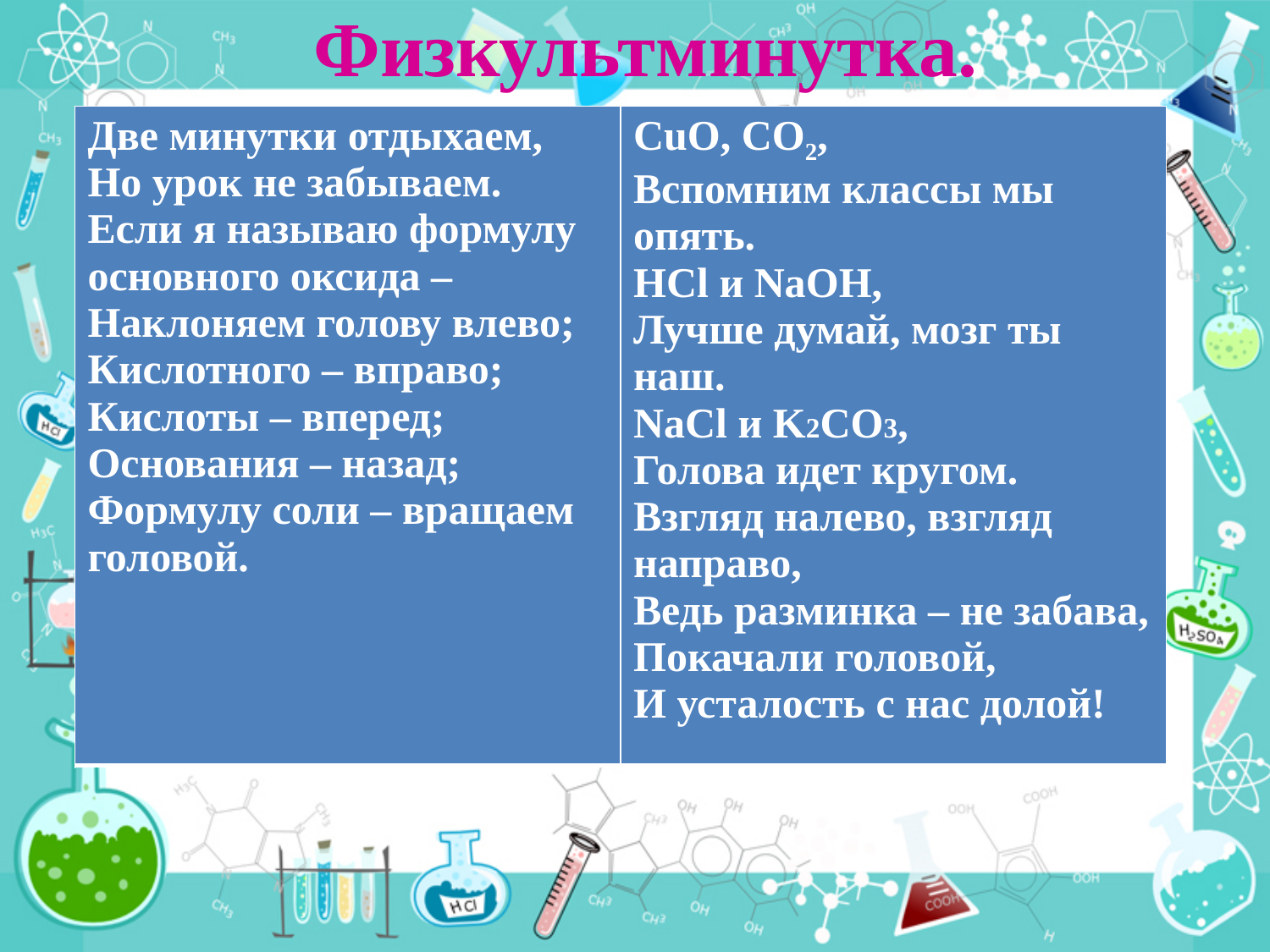

# Физкультминутка.
| Две минутки отдыхаем, Но урок не забываем. Если я называю формулу основного оксида – Наклоняем голову влево; Кислотного – вправо; Кислоты – вперед; Основания – назад; Формулу соли – вращаем головой. | CuO, CO2, Вспомним классы мы опять. HСl и NaOH, Лучше думай, мозг ты наш. NaCl и K2CO3, Голова идет кругом. Взгляд налево, взгляд направо, Ведь разминка – не забава, Покачали головой, И усталость с нас долой! |
| --- | --- |